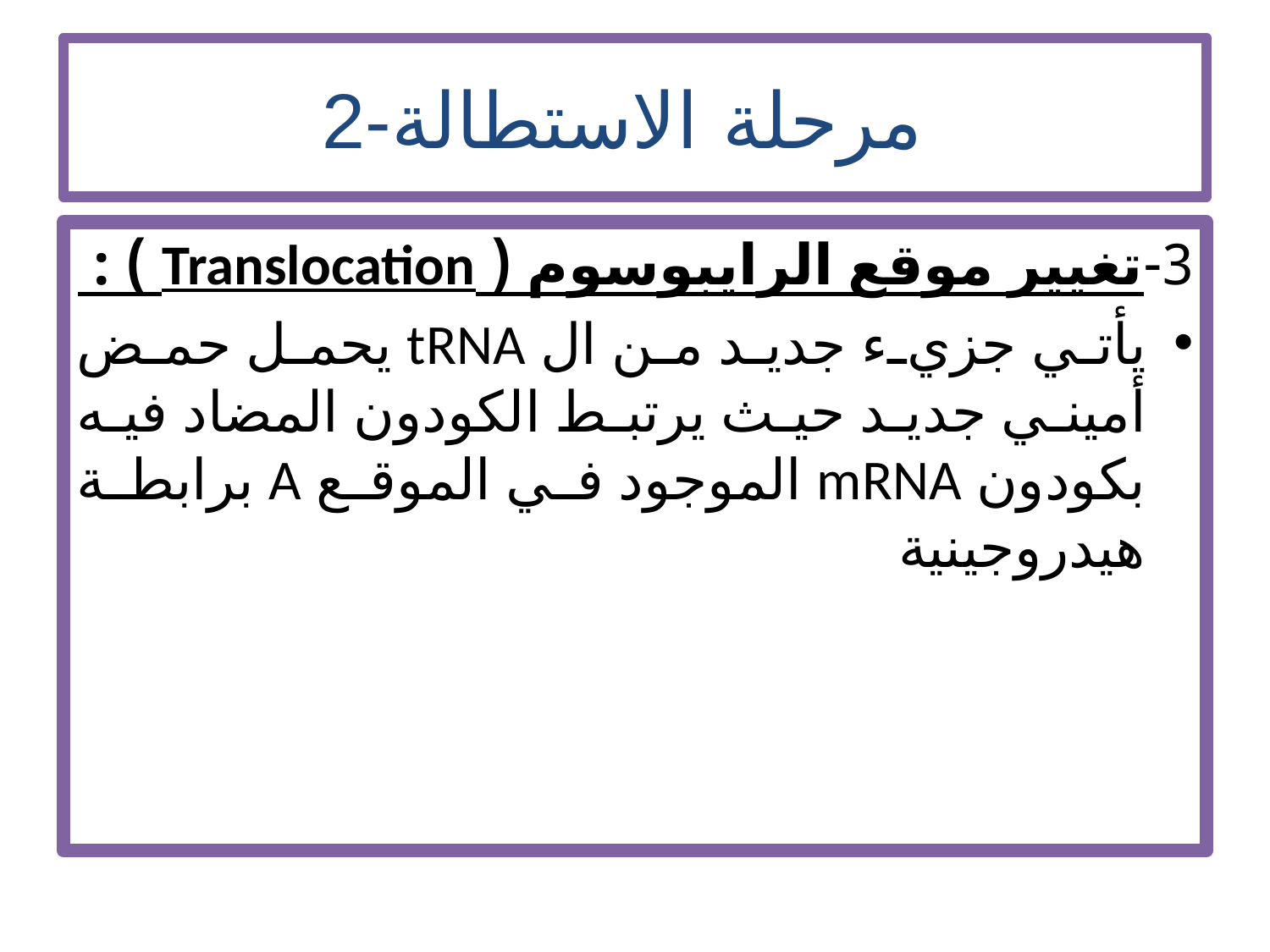

# 2-مرحلة الاستطالة
3-تغيير موقع الرايبوسوم ( Translocation ) :
يأتي جزيء جديد من ال tRNA يحمل حمض أميني جديد حيث يرتبط الكودون المضاد فيه بكودون mRNA الموجود في الموقع A برابطة هيدروجينية